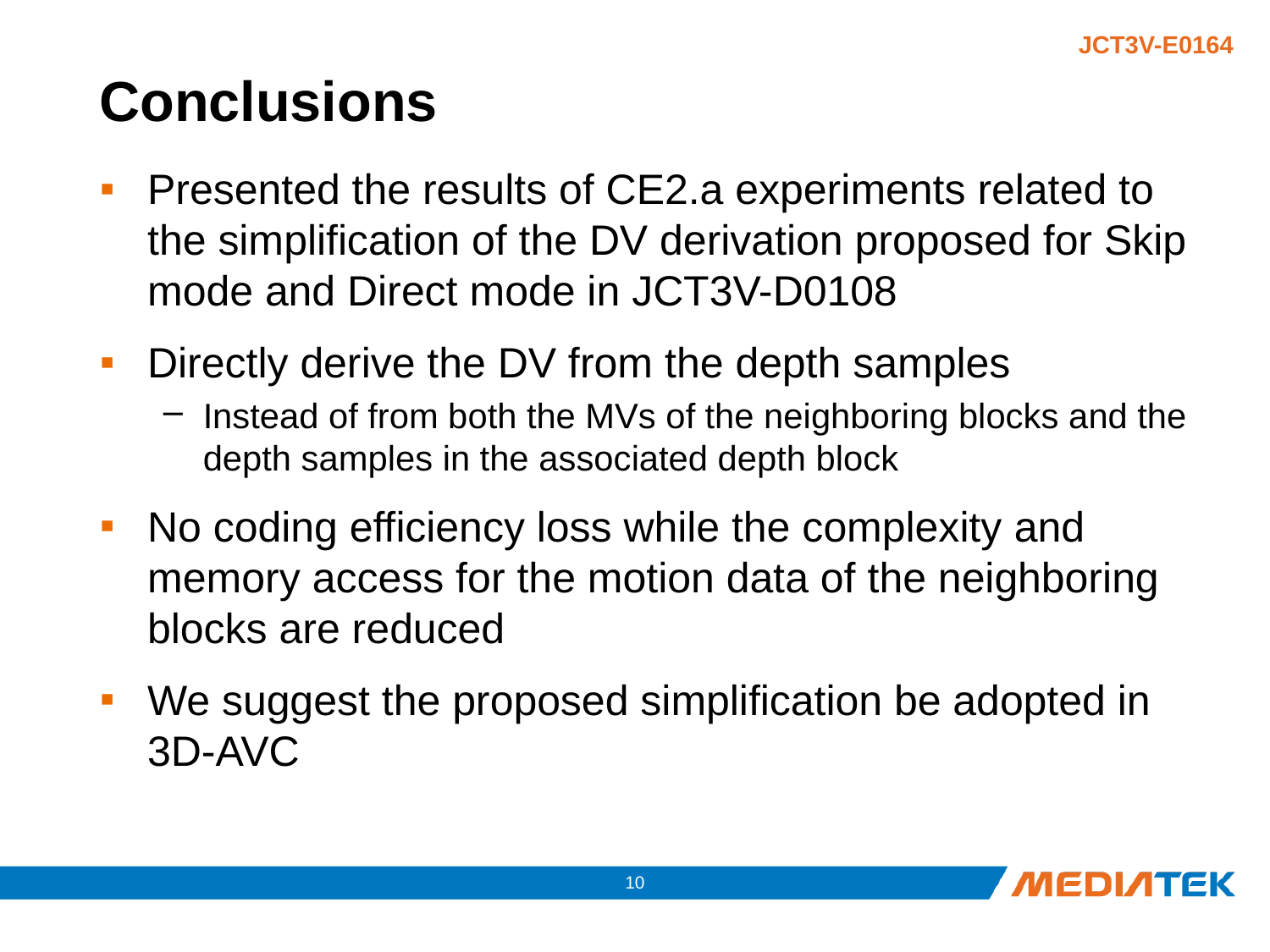

# Conclusions
Presented the results of CE2.a experiments related to the simplification of the DV derivation proposed for Skip mode and Direct mode in JCT3V-D0108
Directly derive the DV from the depth samples
Instead of from both the MVs of the neighboring blocks and the depth samples in the associated depth block
No coding efficiency loss while the complexity and memory access for the motion data of the neighboring blocks are reduced
We suggest the proposed simplification be adopted in 3D-AVC

10